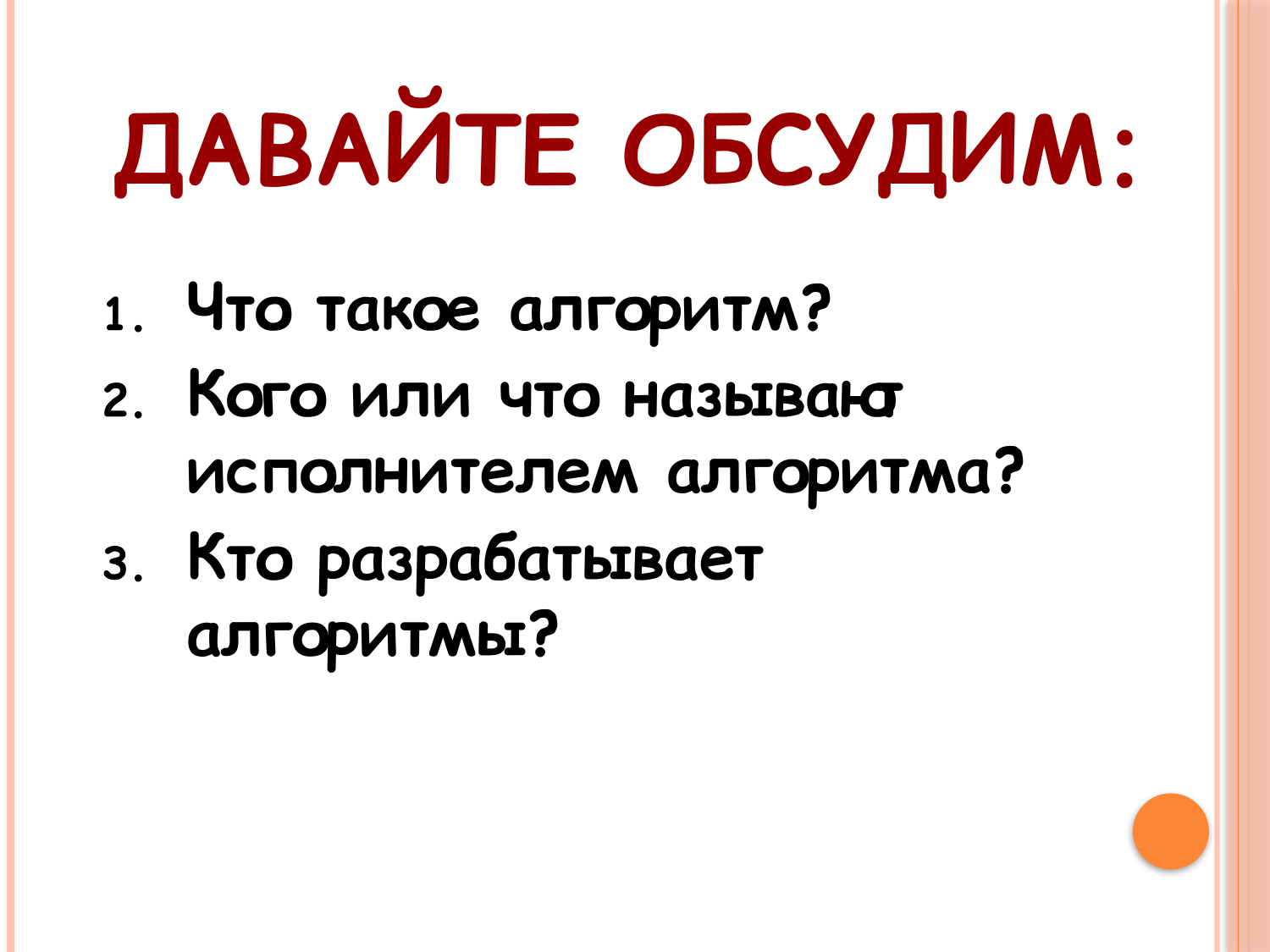

Давайте обсудим:
Что такое алгоритм?
Кого или что называют исполнителем алгоритма?
Кто разрабатывает алгоритмы?